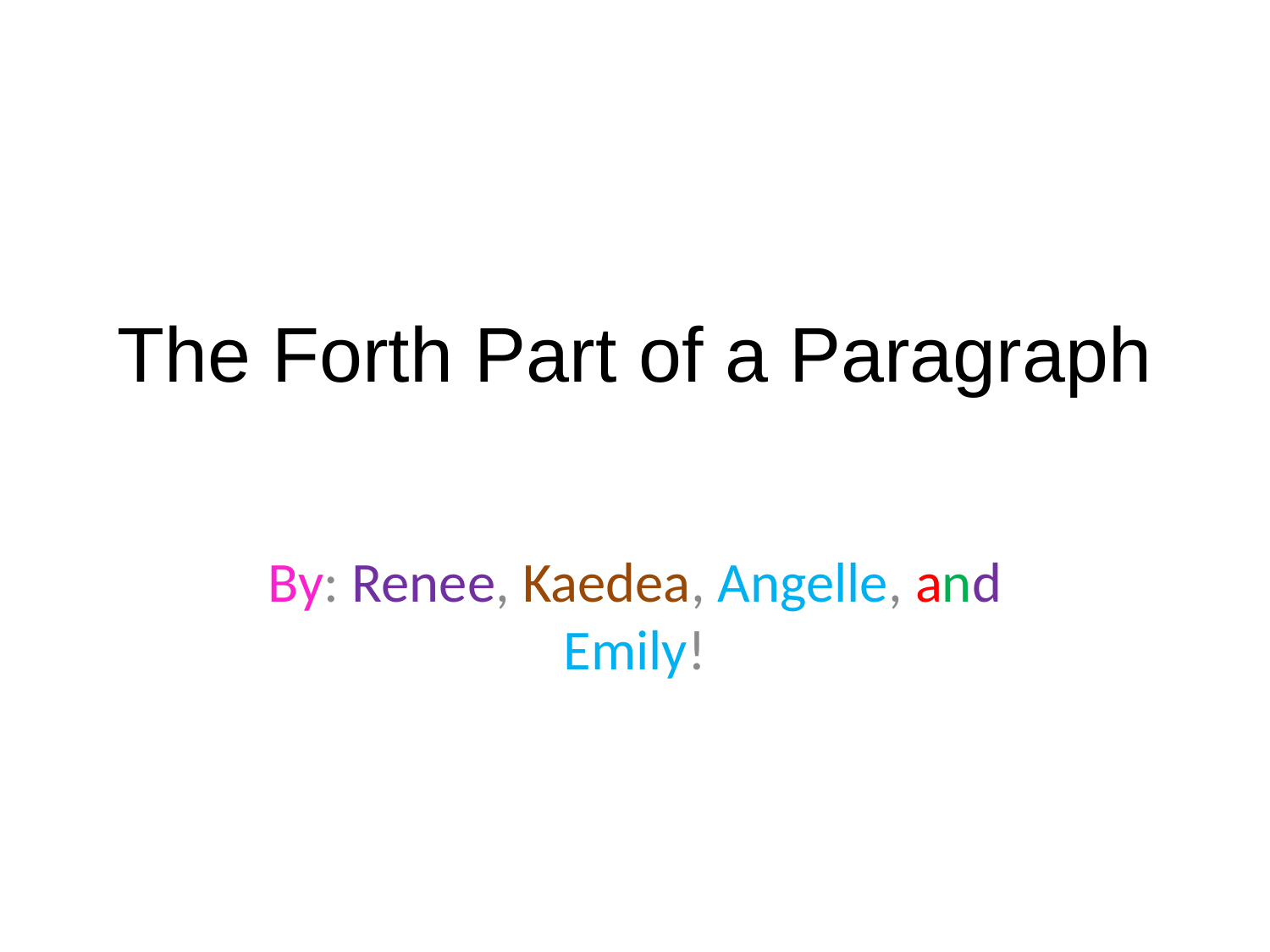

# The Forth Part of a Paragraph
By: Renee, Kaedea, Angelle, and Emily!